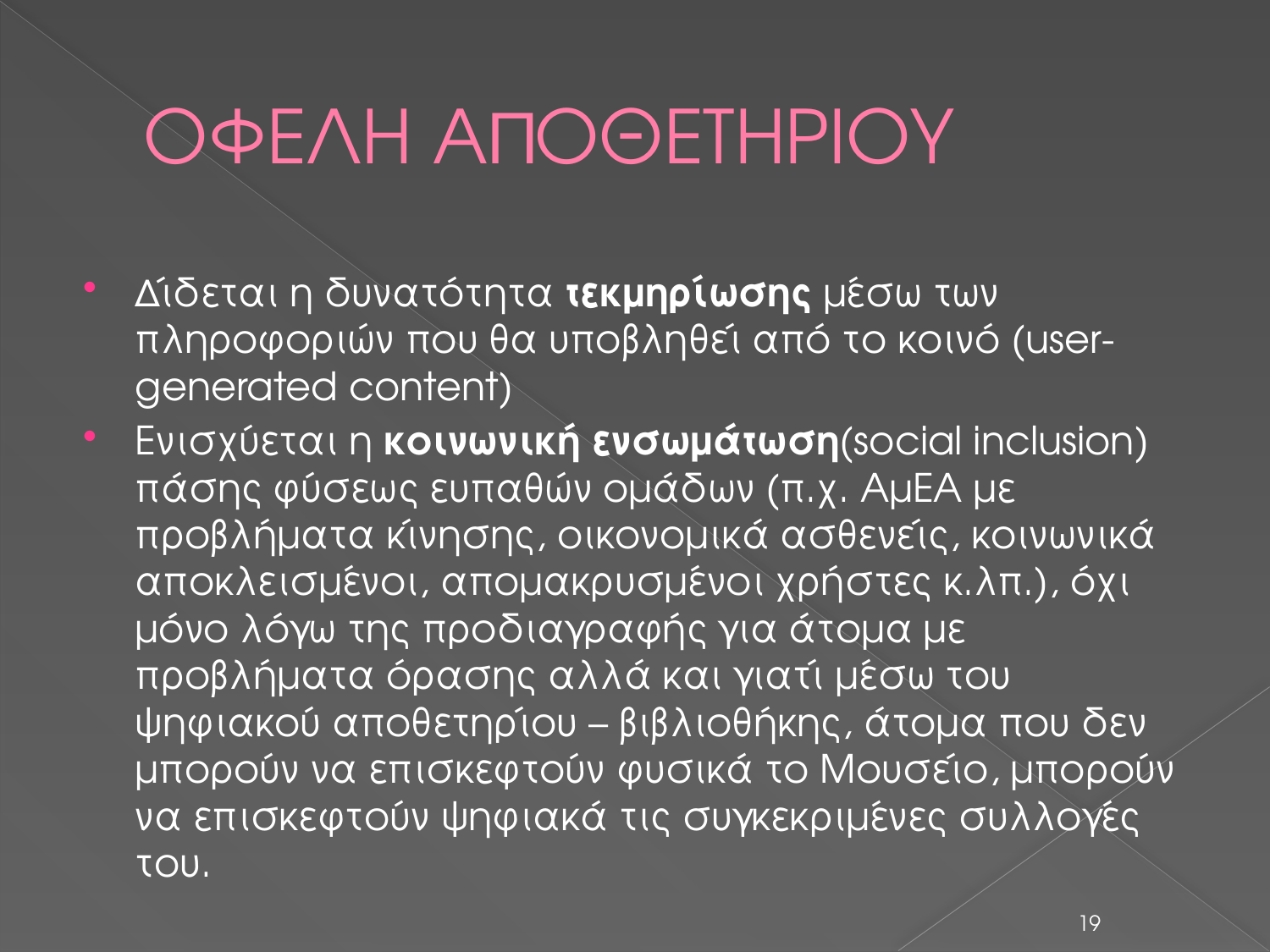

# ΟΦΕΛΗ ΑΠΟΘΕΤΗΡΙΟΥ
Δίδεται η δυνατότητα τεκμηρίωσης μέσω των πληροφοριών που θα υποβληθεί από το κοινό (user-generated content)
Ενισχύεται η κοινωνική ενσωμάτωση(social inclusion) πάσης φύσεως ευπαθών ομάδων (π.χ. ΑμΕΑ με προβλήματα κίνησης, οικονομικά ασθενείς, κοινωνικά αποκλεισμένοι, απομακρυσμένοι χρήστες κ.λπ.), όχι μόνο λόγω της προδιαγραφής για άτομα με προβλήματα όρασης αλλά και γιατί μέσω του ψηφιακού αποθετηρίου – βιβλιοθήκης, άτομα που δεν μπορούν να επισκεφτούν φυσικά το Μουσείο, μπορούν να επισκεφτούν ψηφιακά τις συγκεκριμένες συλλογές του.

19